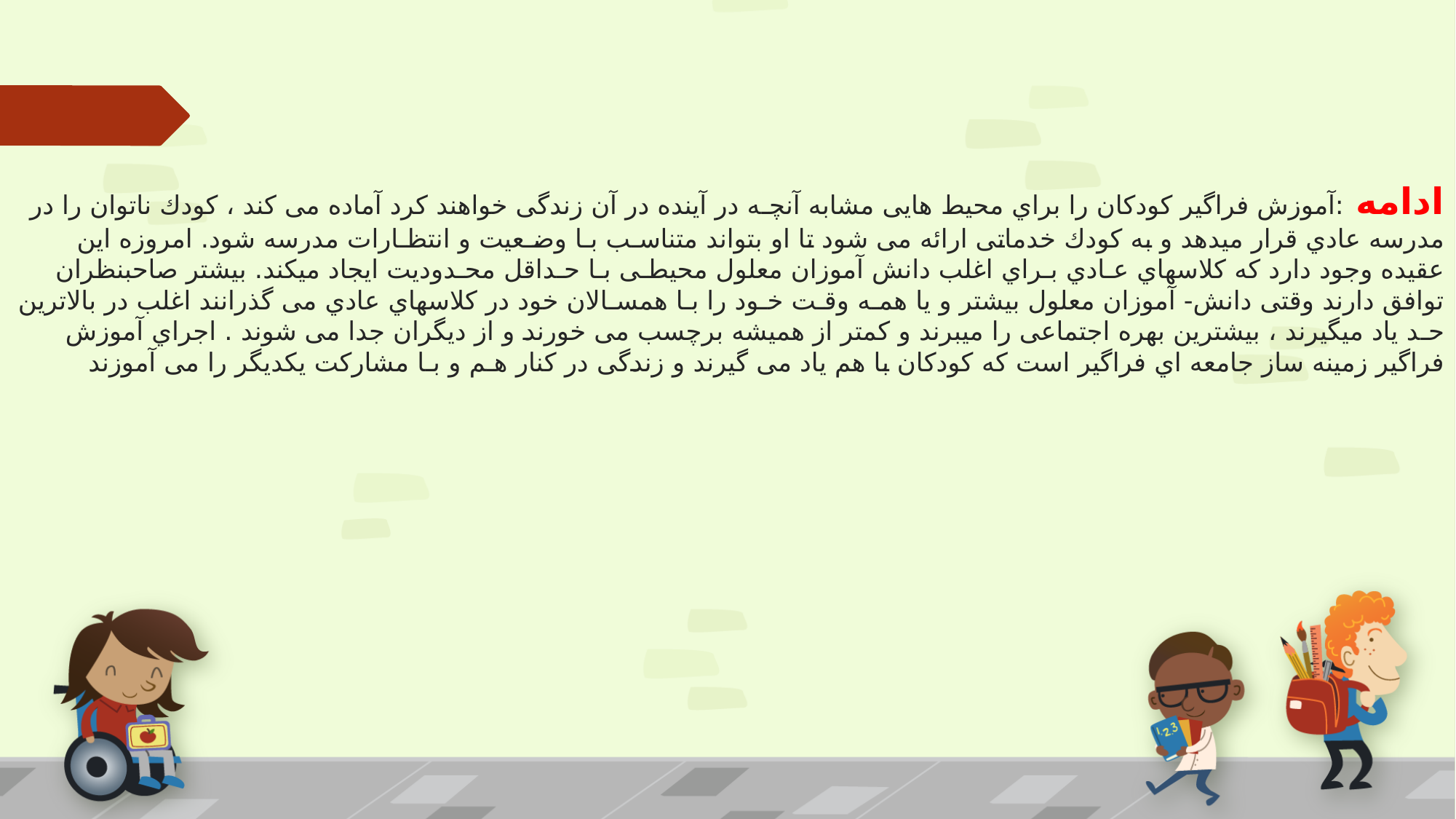

# ادامه :آموزش فراگیر کودکان را براي محیط هایی مشابه آنچـه در آینده در آن زندگی خواهند کرد آماده می کند ، کودك ناتوان را در مدرسه عادي قرار میدهد و به کودك خدماتی ارائه می شود تا او بتواند متناسـب بـا وضـعیت و انتظـارات مدرسه شود. امروزه این عقیده وجود دارد که کلاسهاي عـادي بـراي اغلب دانش آموزان معلول محیطـی بـا حـداقل محـدودیت ایجاد میکند. بیشتر صاحبنظران توافق دارند وقتی دانش- آموزان معلول بیشتر و یا همـه وقـت خـود را بـا همسـالان خود در کلاسهاي عادي می گذرانند اغلب در بالاترین حـد یاد میگیرند ، بیشترین بهره اجتماعی را میبرند و کمتر از همیشه برچسب می خورند و از دیگران جدا می شوند . اجراي آموزش فراگیر زمینه ساز جامعه اي فراگیر است که کودکان با هم یاد می گیرند و زندگی در کنار هـم و بـا مشارکت یکدیگر را می آموزند